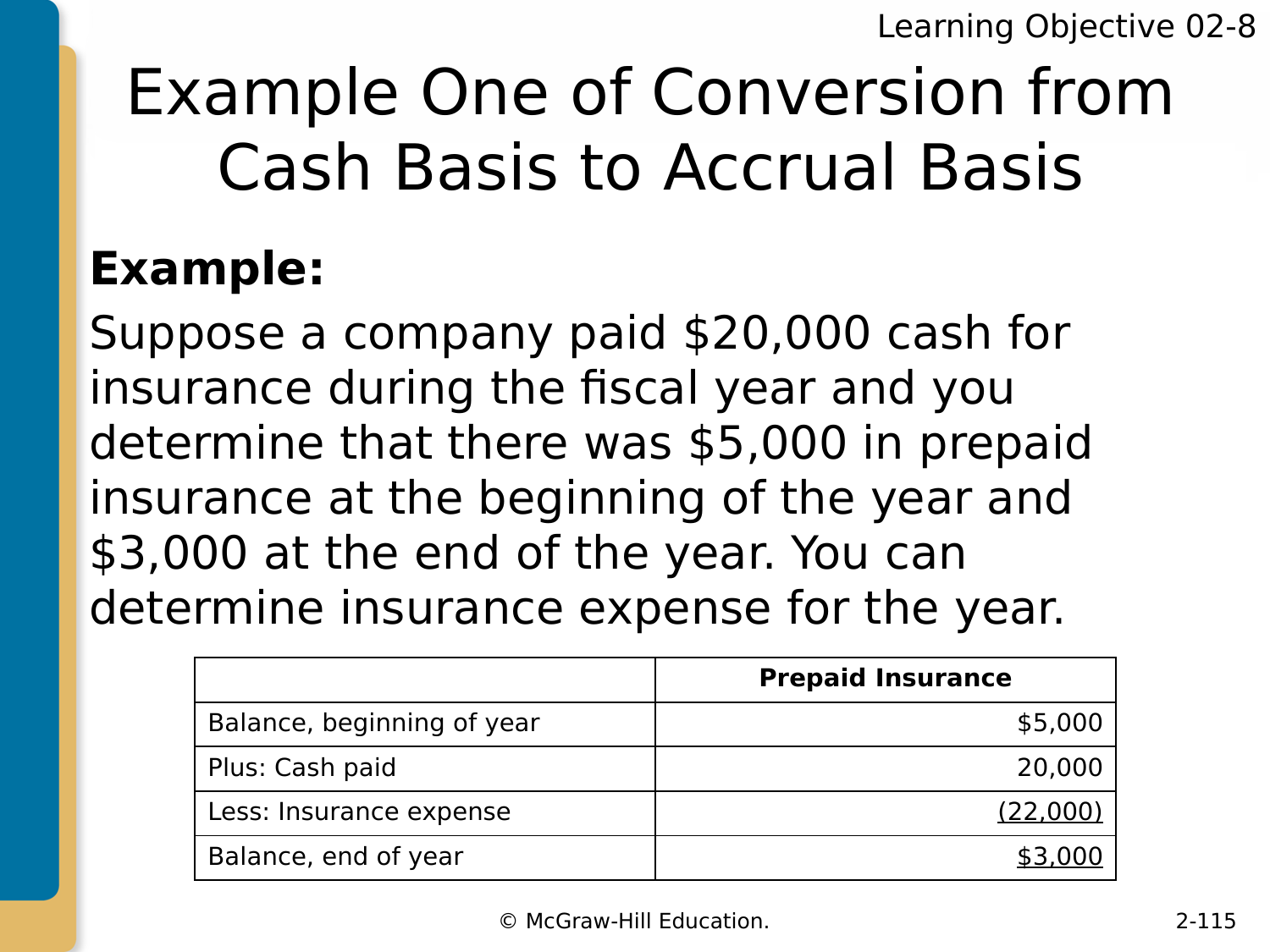

Learning Objective 02-8
# Example One of Conversion from Cash Basis to Accrual Basis
Example:
Suppose a company paid $20,000 cash for insurance during the fiscal year and you determine that there was $5,000 in prepaid insurance at the beginning of the year and $3,000 at the end of the year. You can determine insurance expense for the year.
|  | Prepaid Insurance |
| --- | --- |
| Balance, beginning of year | $5,000 |
| Plus: Cash paid | 20,000 |
| Less: Insurance expense | (22,000) |
| Balance, end of year | $3,000 |